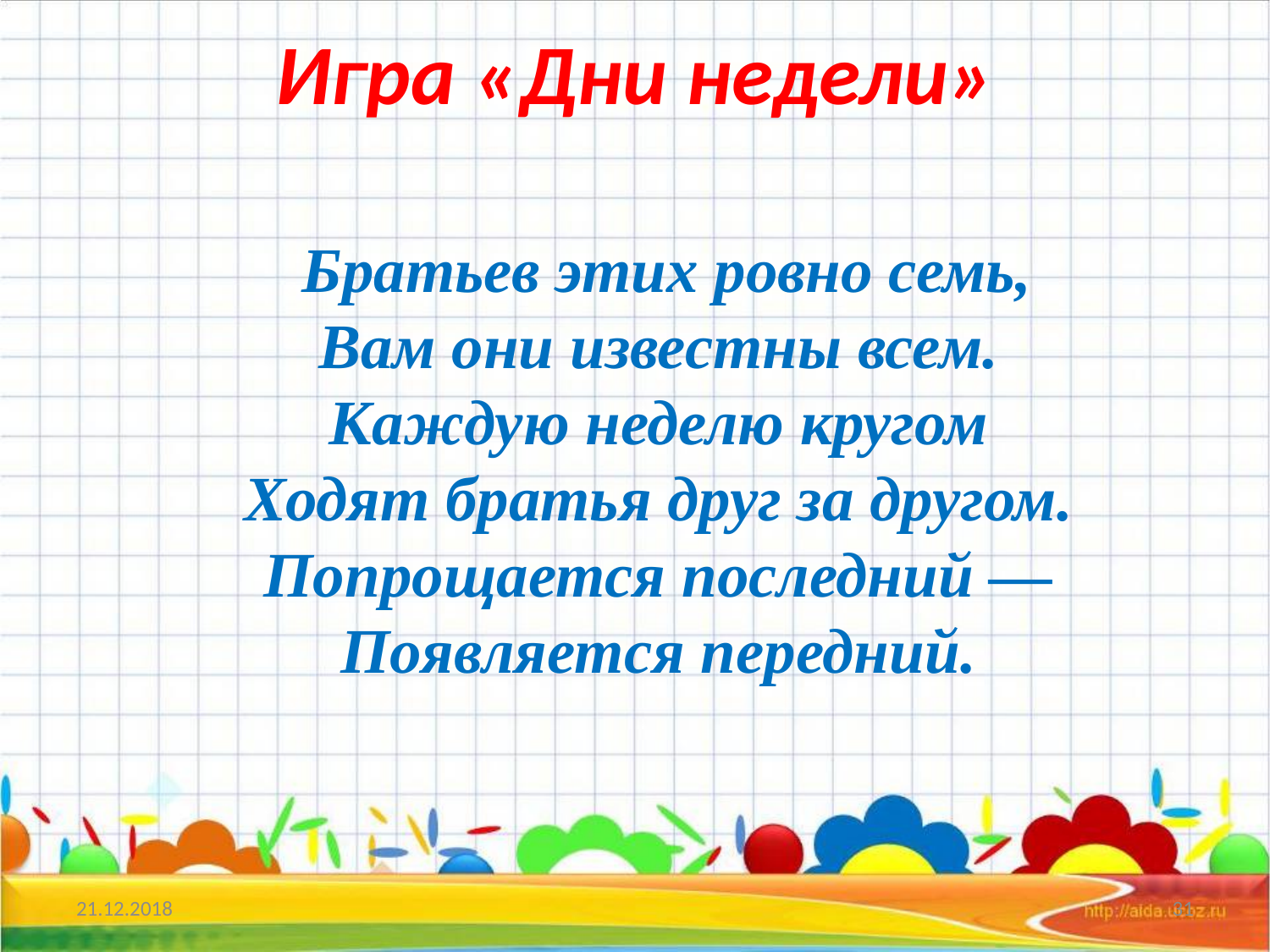

# Игра «Дни недели»
    Братьев этих ровно семь,
Вам они известны всем.
Каждую неделю кругом
Ходят братья друг за другом.
Попрощается последний —
Появляется передний.
21.12.2018
31